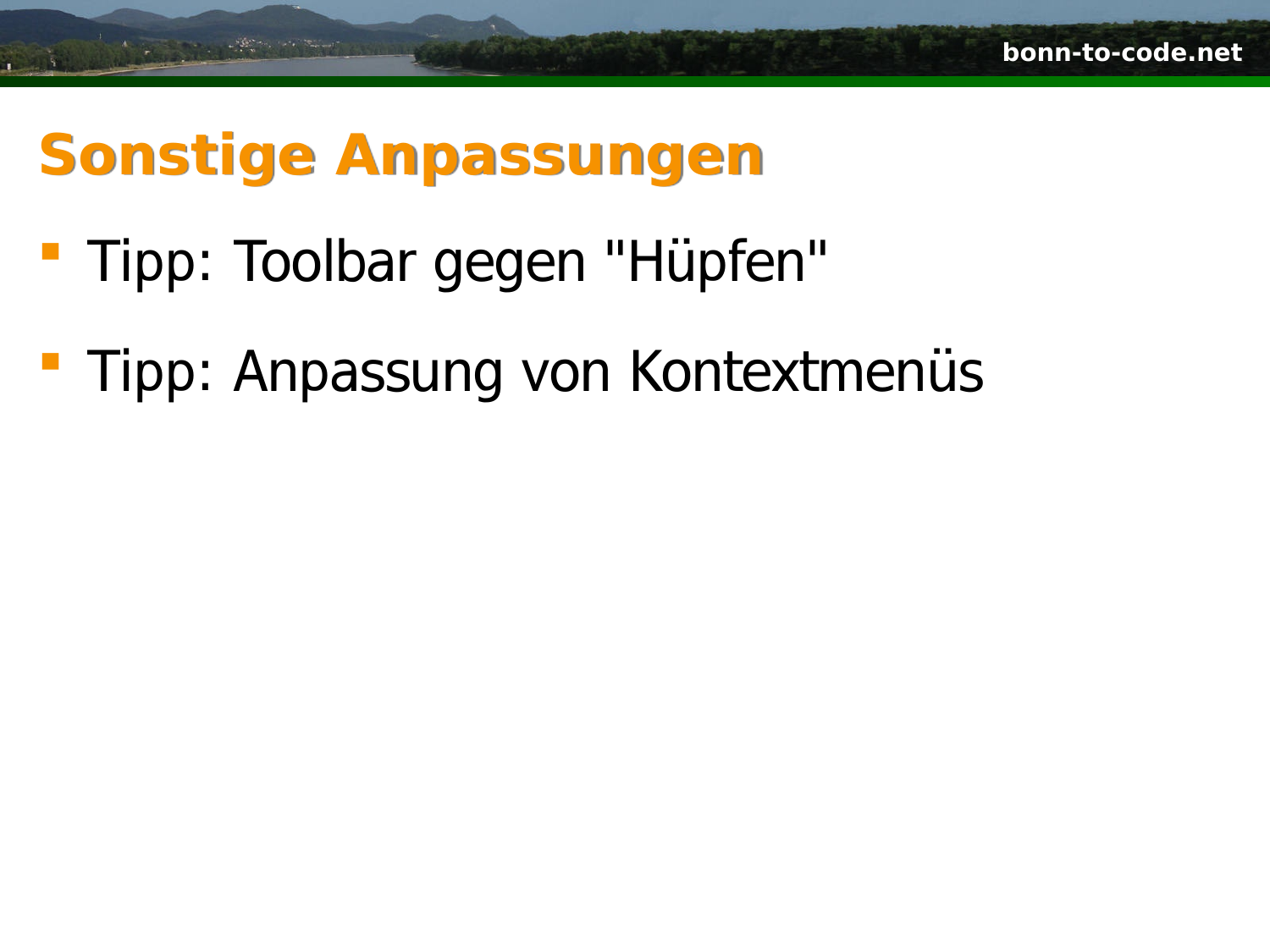

# Sonstige Anpassungen
Tipp: Toolbar gegen "Hüpfen"
Tipp: Anpassung von Kontextmenüs